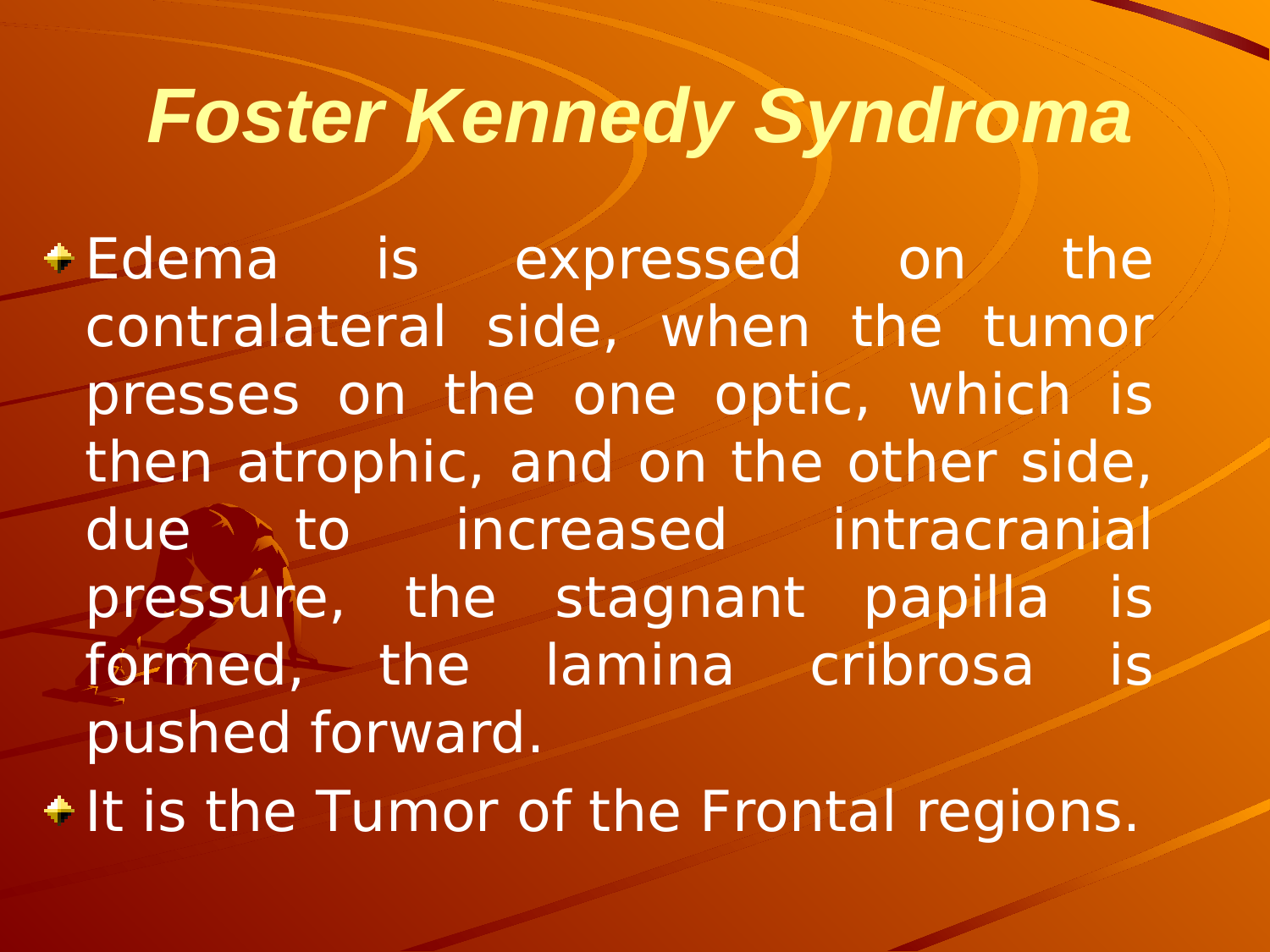

# Foster Kennedy Syndroma
Еdema is expressed on the contralateral side, when the tumor presses on the one optic, which is then atrophic, and on the other side, due to increased intracranial pressure, the stagnant papilla is formed, the lamina cribrosa is pushed forward.
It is the Tumor of the Frontal regions.